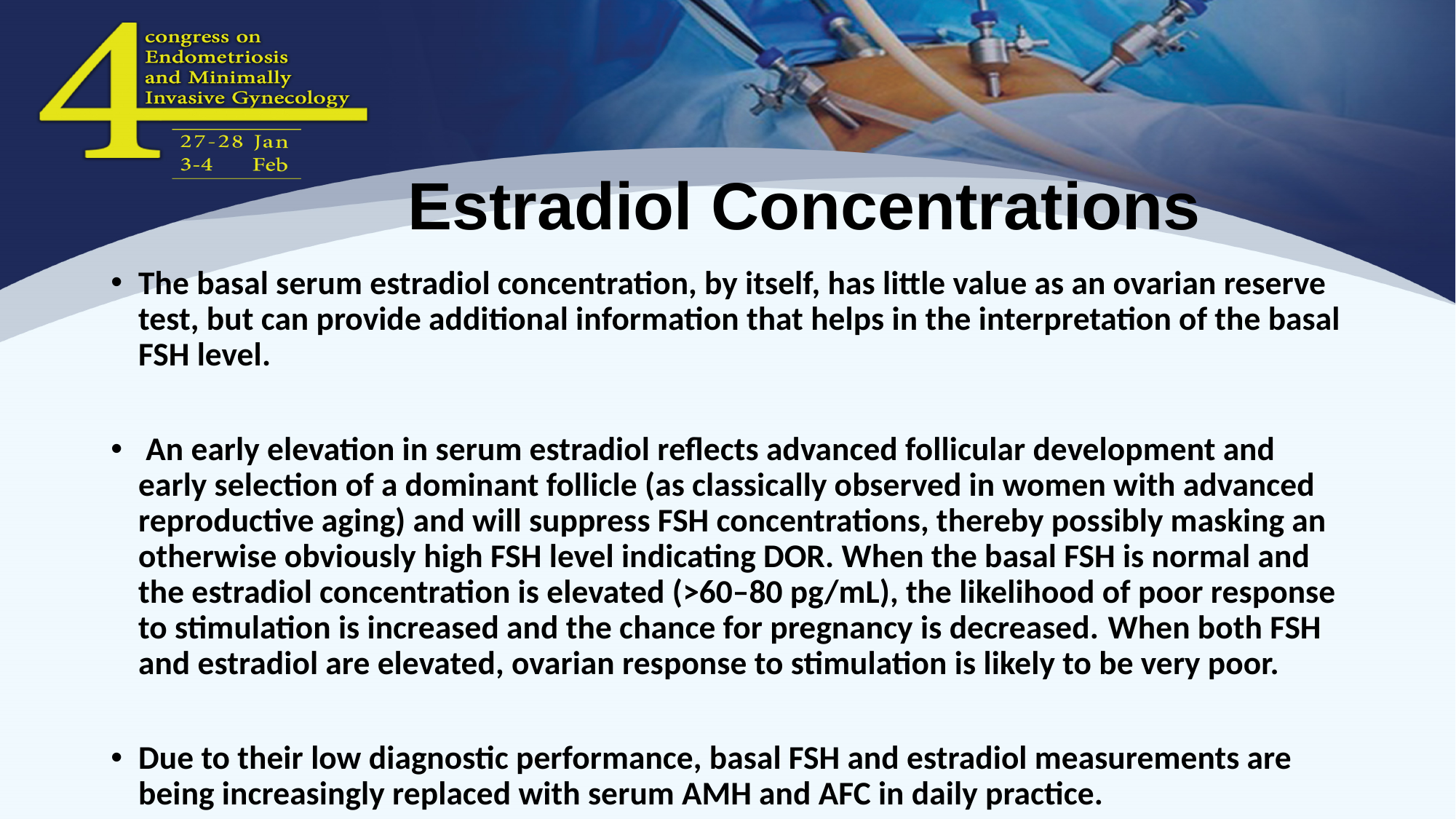

# Estradiol Concentrations
The basal serum estradiol concentration, by itself, has little value as an ovarian reserve test, but can provide additional information that helps in the interpretation of the basal FSH level.

 An early elevation in serum estradiol reflects advanced follicular development and early selection of a dominant follicle (as classically observed in women with advanced reproductive aging) and will suppress FSH concentrations, thereby possibly masking an otherwise obviously high FSH level indicating DOR. When the basal FSH is normal and the estradiol concentration is elevated (>60–80 pg/mL), the likelihood of poor response to stimulation is increased and the chance for pregnancy is decreased. When both FSH and estradiol are elevated, ovarian response to stimulation is likely to be very poor.

Due to their low diagnostic performance, basal FSH and estradiol measurements are being increasingly replaced with serum AMH and AFC in daily practice.